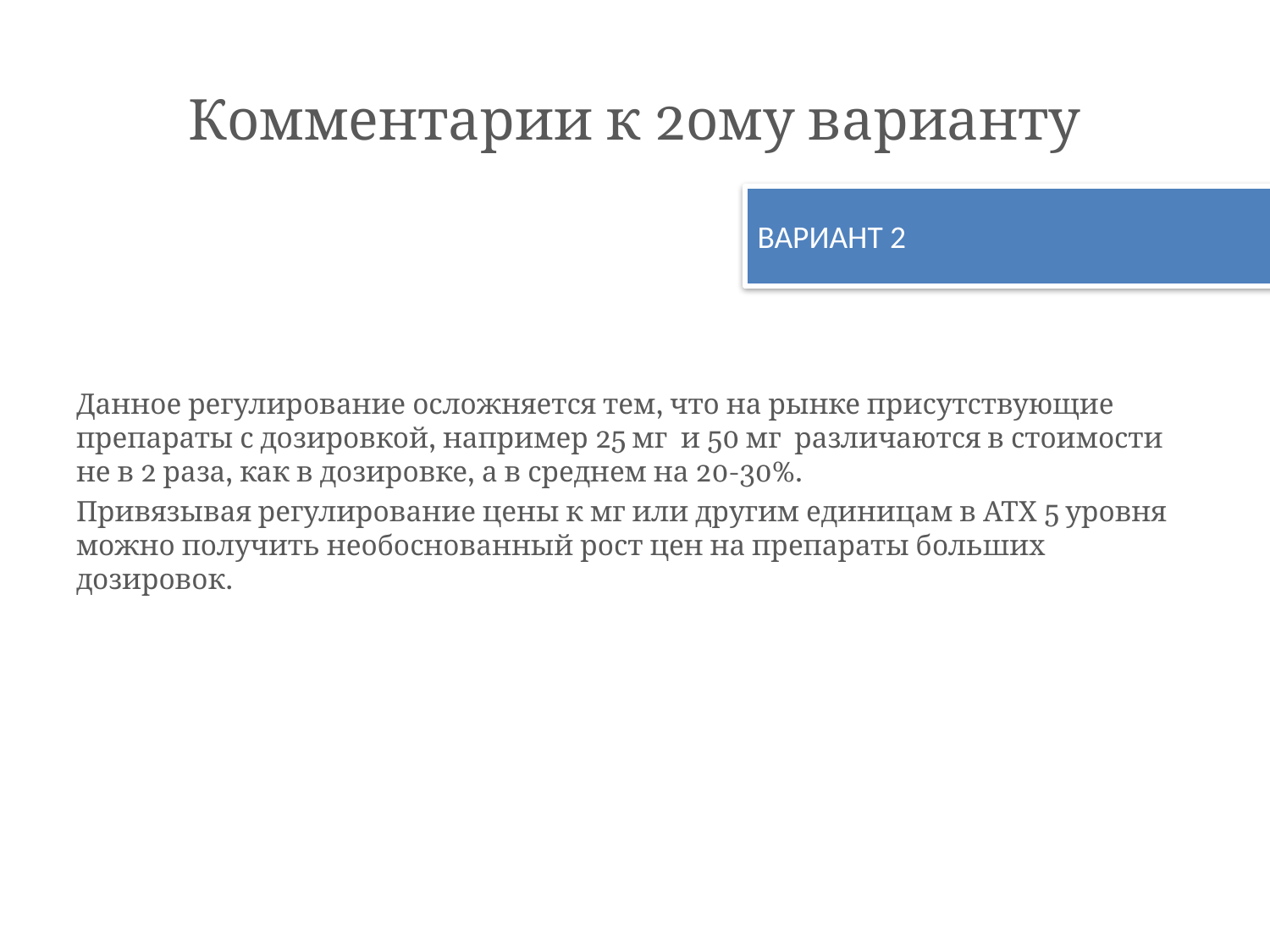

# Комментарии к 2ому варианту
ВАРИАНТ 2

Данное регулирование осложняется тем, что на рынке присутствующие препараты с дозировкой, например 25 мг  и 50 мг  различаются в стоимости не в 2 раза, как в дозировке, а в среднем на 20-30%.
Привязывая регулирование цены к мг или другим единицам в АТХ 5 уровня можно получить необоснованный рост цен на препараты больших дозировок.